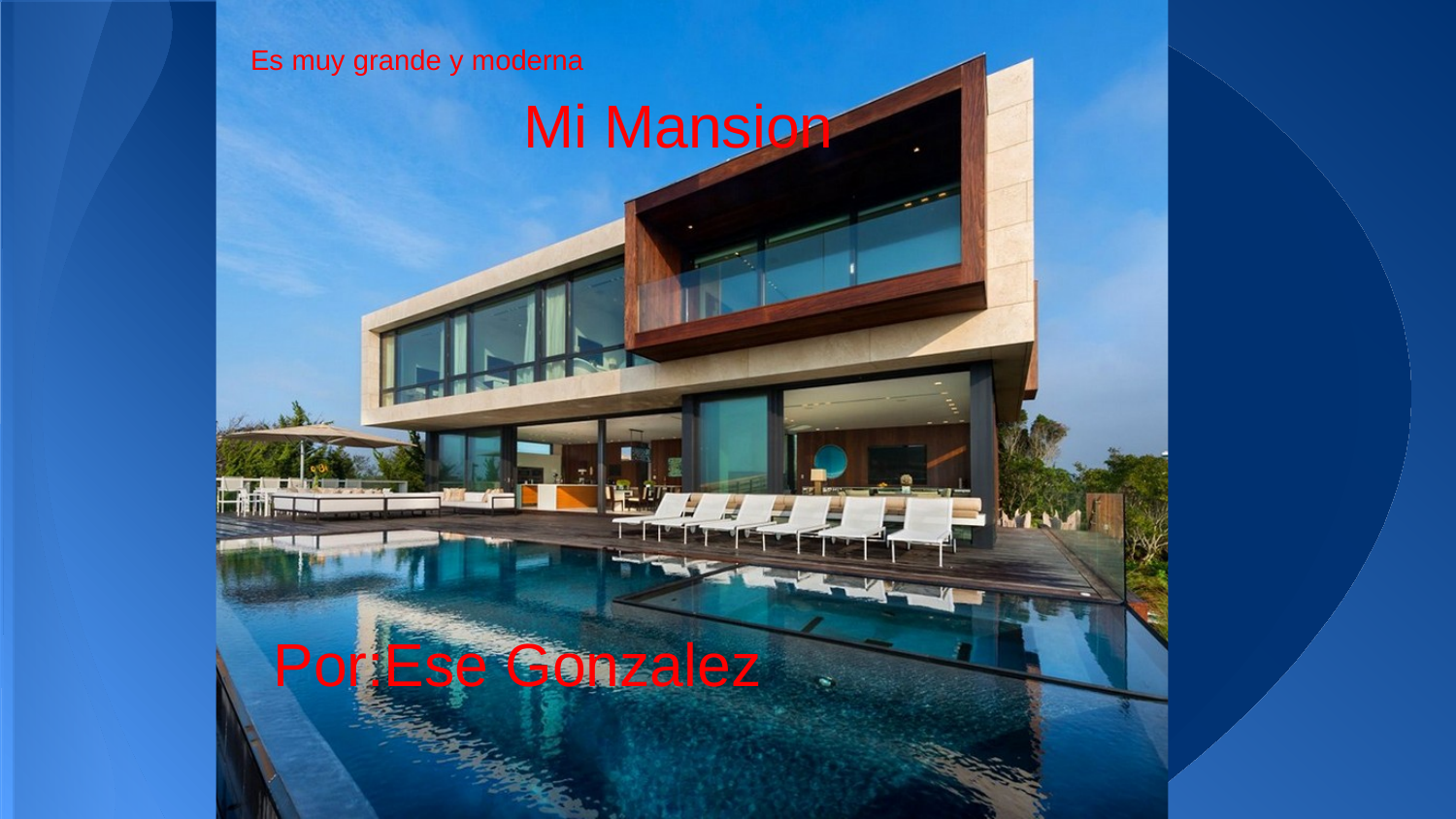

Es muy grande y moderna

Mi Mansion
            Por:Ese Gonzalez
#

Por:Ese Gonzalez